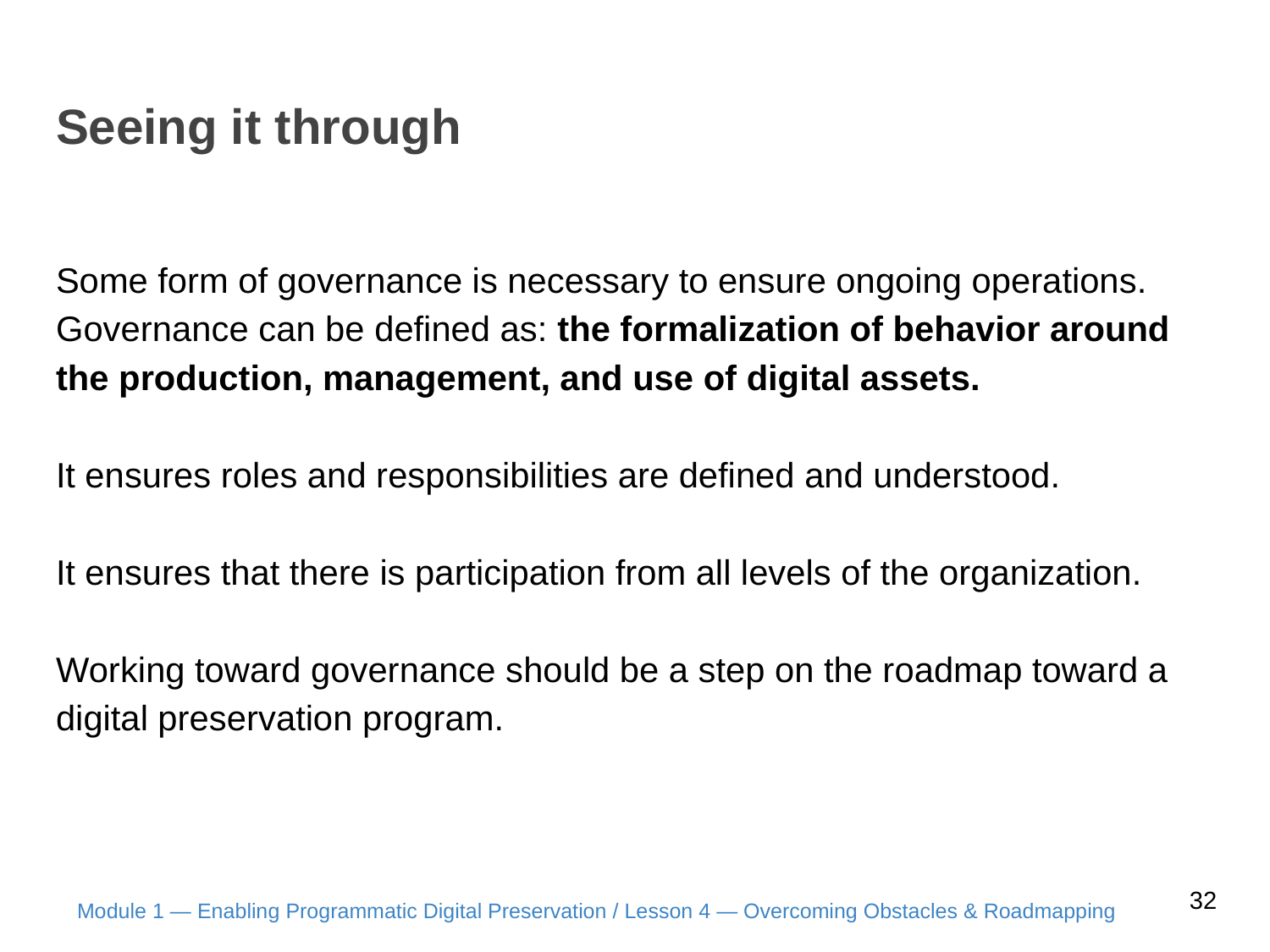

# Seeing it through
Some form of governance is necessary to ensure ongoing operations. Governance can be defined as: the formalization of behavior around the production, management, and use of digital assets.

It ensures roles and responsibilities are defined and understood.

It ensures that there is participation from all levels of the organization.

Working toward governance should be a step on the roadmap toward a digital preservation program.

32
Module 1 — Enabling Programmatic Digital Preservation / Lesson 4 — Overcoming Obstacles & Roadmapping